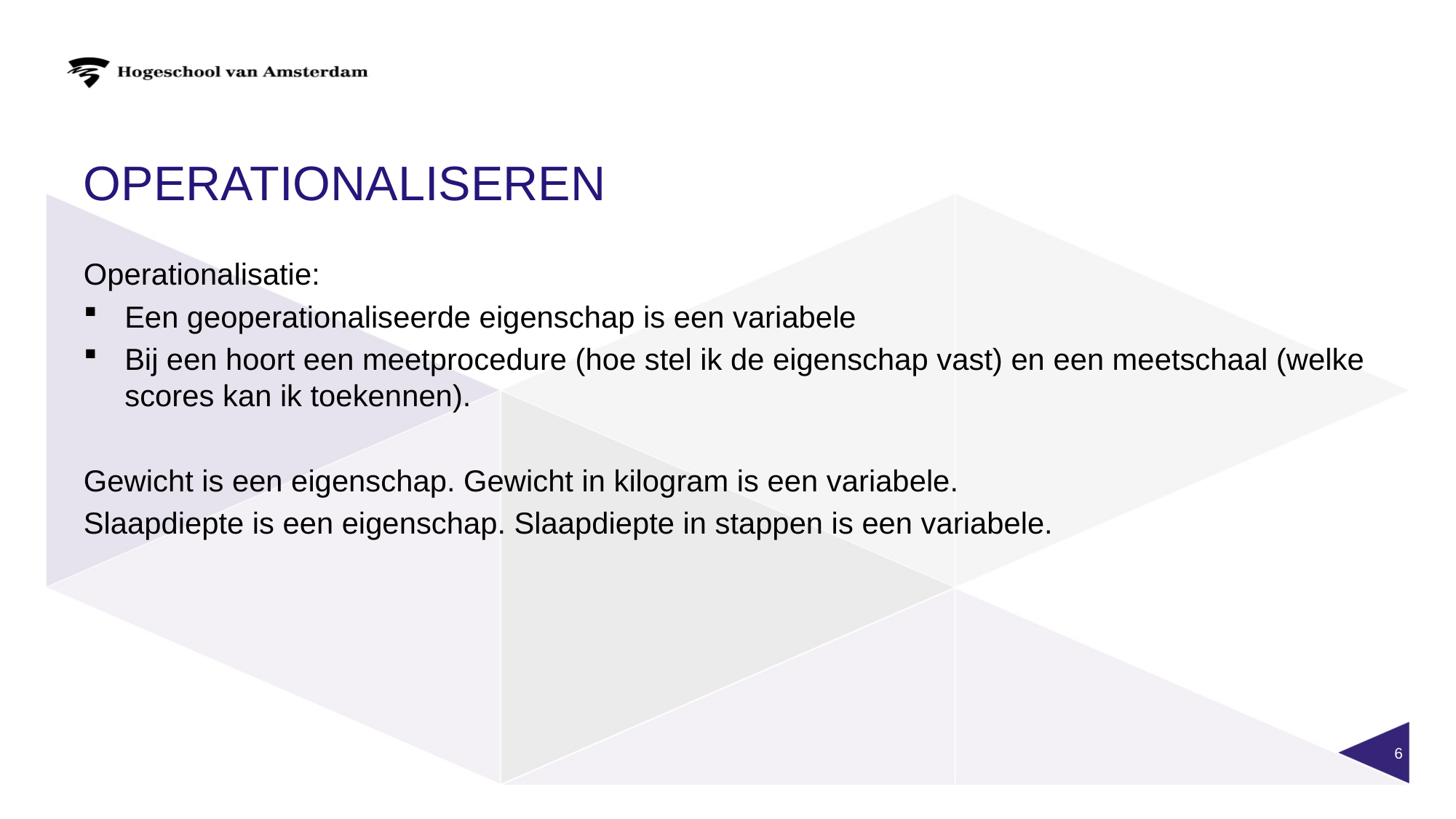

# Operationaliseren
Operationalisatie:
Een geoperationaliseerde eigenschap is een variabele
Bij een hoort een meetprocedure (hoe stel ik de eigenschap vast) en een meetschaal (welke scores kan ik toekennen).

Gewicht is een eigenschap. Gewicht in kilogram is een variabele.
Slaapdiepte is een eigenschap. Slaapdiepte in stappen is een variabele.

6